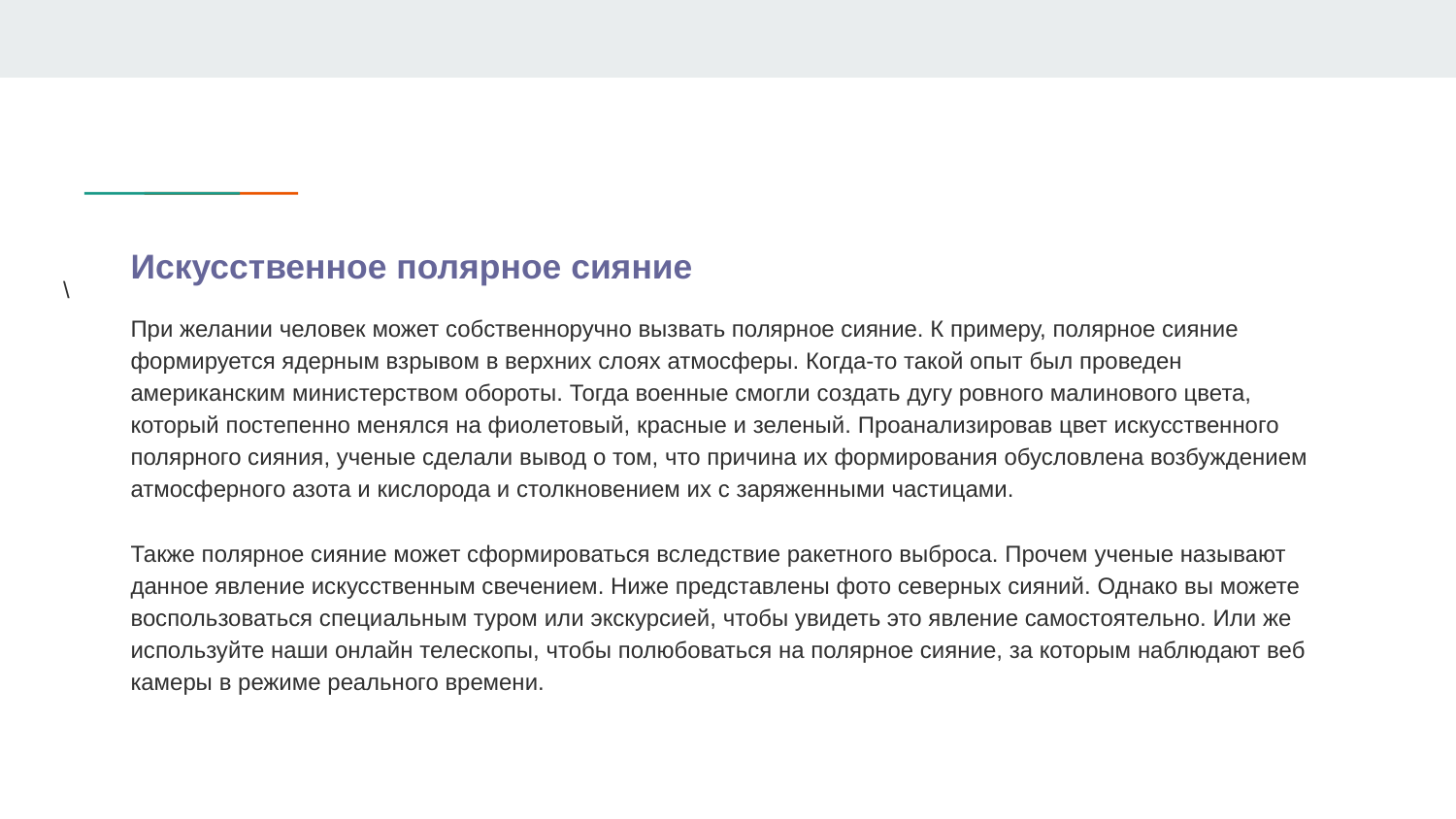

\
# Искусственное полярное сияние

При желании человек может собственноручно вызвать полярное сияние. К примеру, полярное сияние формируется ядерным взрывом в верхних слоях атмосферы. Когда-то такой опыт был проведен американским министерством обороты. Тогда военные смогли создать дугу ровного малинового цвета, который постепенно менялся на фиолетовый, красные и зеленый. Проанализировав цвет искусственного полярного сияния, ученые сделали вывод о том, что причина их формирования обусловлена возбуждением атмосферного азота и кислорода и столкновением их с заряженными частицами.
Также полярное сияние может сформироваться вследствие ракетного выброса. Прочем ученые называют данное явление искусственным свечением. Ниже представлены фото северных сияний. Однако вы можете воспользоваться специальным туром или экскурсией, чтобы увидеть это явление самостоятельно. Или же используйте наши онлайн телескопы, чтобы полюбоваться на полярное сияние, за которым наблюдают веб камеры в режиме реального времени.